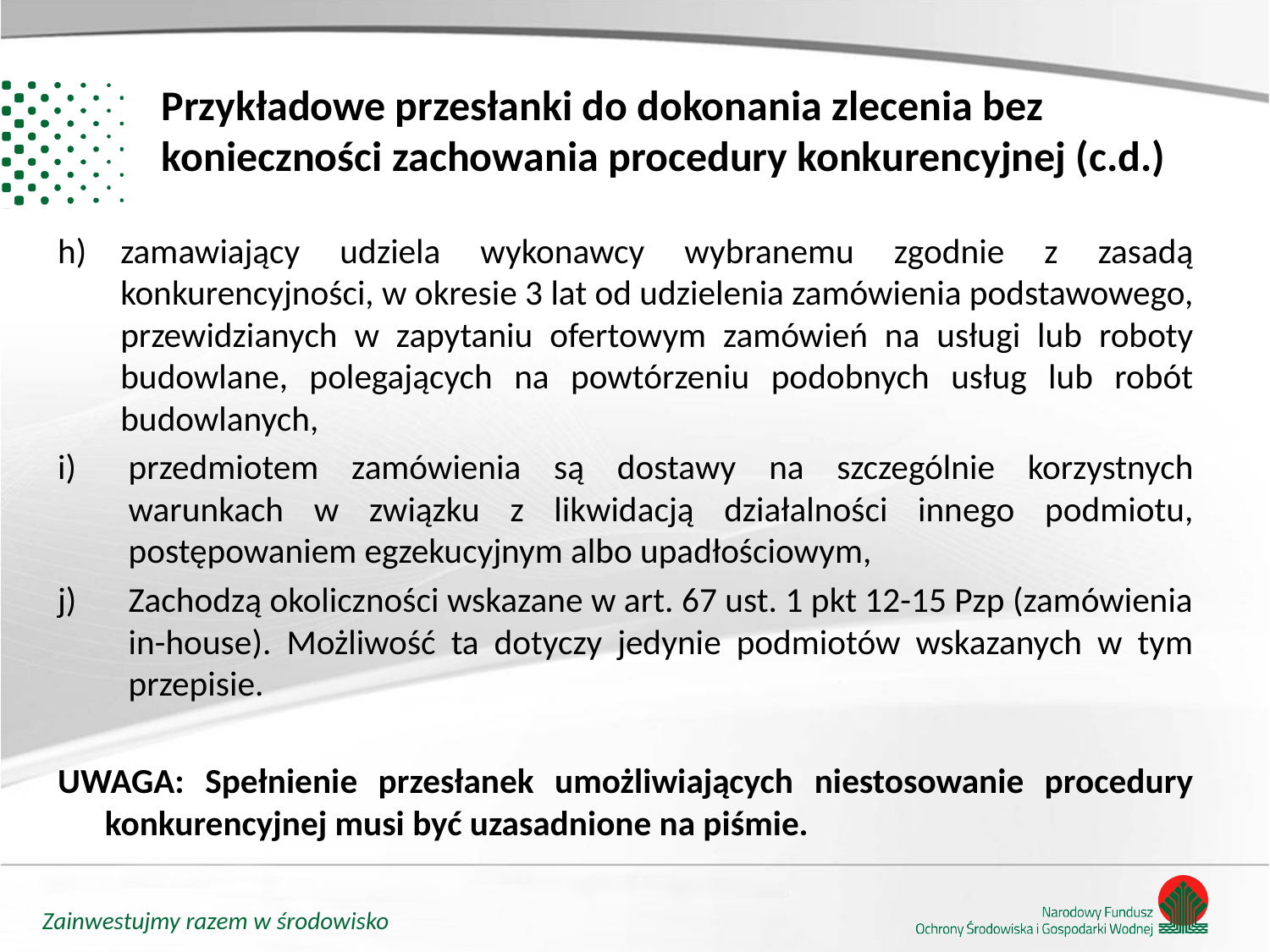

# Przykładowe przesłanki do dokonania zlecenia bez konieczności zachowania procedury konkurencyjnej (c.d.)
zamawiający udziela wykonawcy wybranemu zgodnie z zasadą konkurencyjności, w okresie 3 lat od udzielenia zamówienia podstawowego, przewidzianych w zapytaniu ofertowym zamówień na usługi lub roboty budowlane, polegających na powtórzeniu podobnych usług lub robót budowlanych,
przedmiotem zamówienia są dostawy na szczególnie korzystnych warunkach w związku z likwidacją działalności innego podmiotu, postępowaniem egzekucyjnym albo upadłościowym,
Zachodzą okoliczności wskazane w art. 67 ust. 1 pkt 12-15 Pzp (zamówienia in-house). Możliwość ta dotyczy jedynie podmiotów wskazanych w tym przepisie.

UWAGA: Spełnienie przesłanek umożliwiających niestosowanie procedury konkurencyjnej musi być uzasadnione na piśmie.